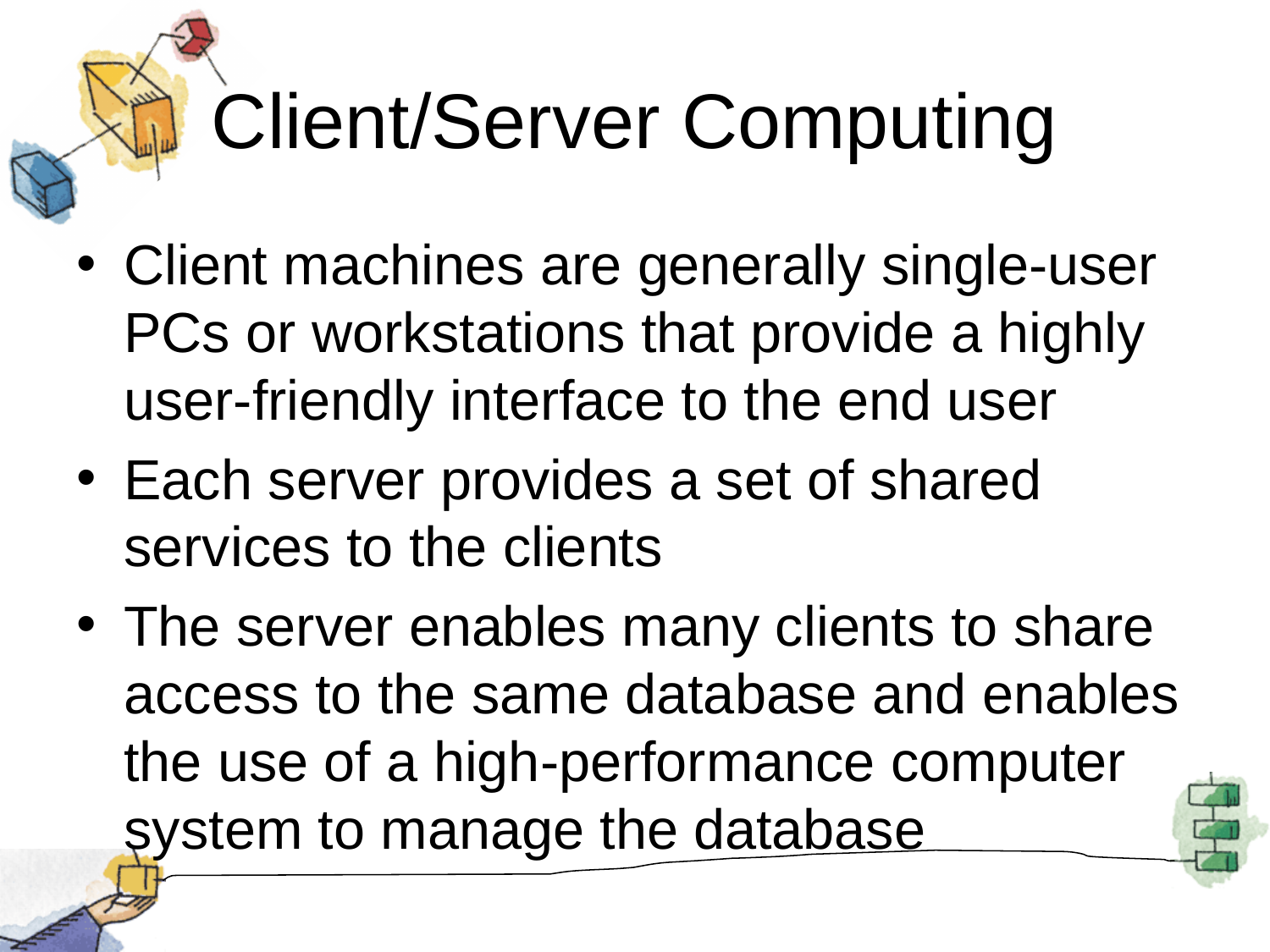

# Client/Server Computing
Client machines are generally single-user PCs or workstations that provide a highly user-friendly interface to the end user
Each server provides a set of shared services to the clients
The server enables many clients to share access to the same database and enables the use of a high-performance computer system to manage the database